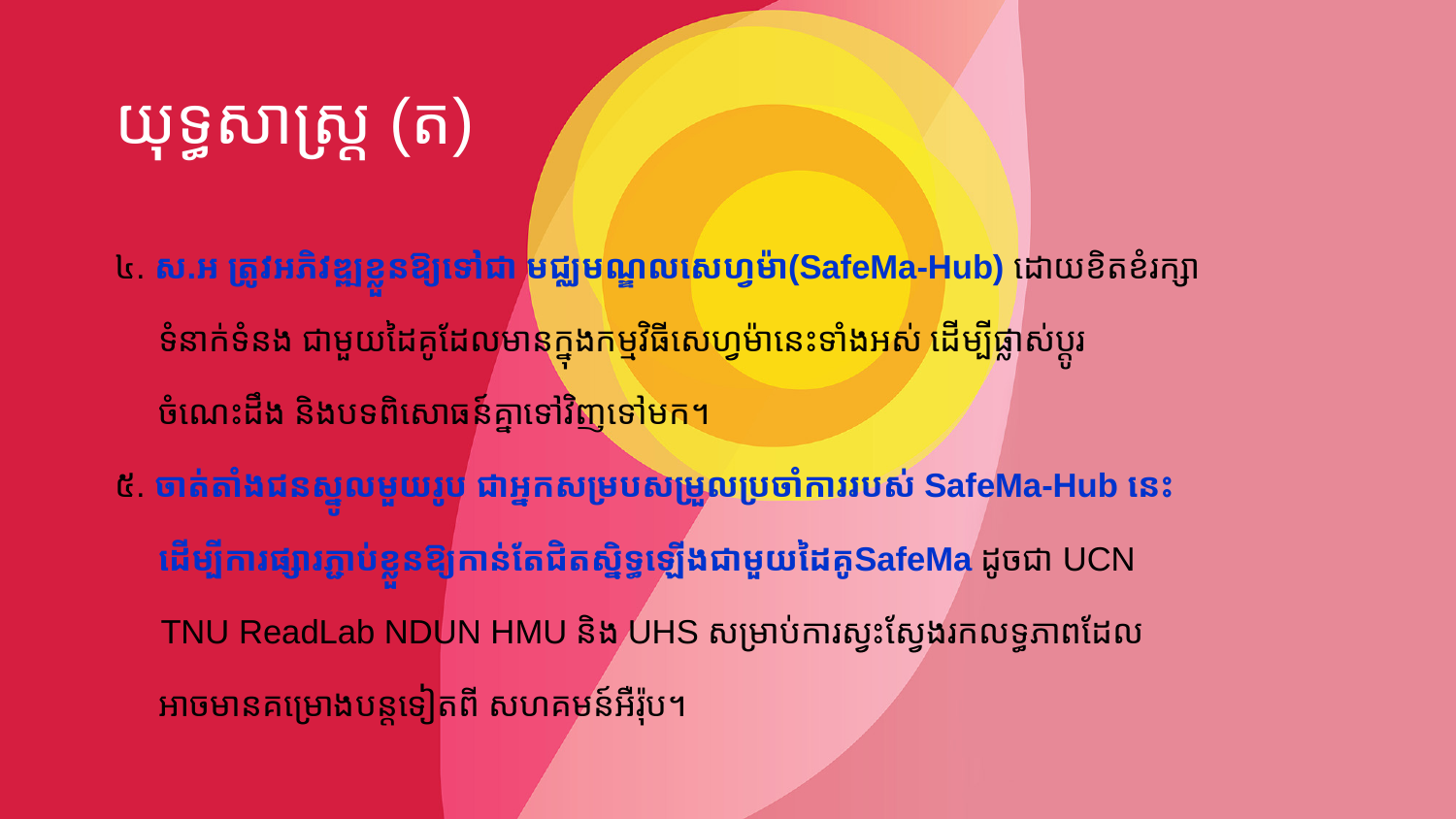

# យុទ្ធសាស្ត្រ (ត)
៤. ស.អ ត្រូវអភិវឌ្ឍខ្លួនឱ្យទៅជា មជ្ឈមណ្ឌលសេហ្វម៉ា(SafeMa-Hub) ដោយខិតខំរក្សា
     ទំនាក់ទំនង ជាមួយដៃគូដែលមានក្នុងកម្មវិធីសេហ្វម៉ានេះទាំងអស់ ដើម្បីផ្លាស់ប្តូរ
     ចំណេះដឹង និងបទពិសោធន៍គ្នាទៅវិញទៅមក។
៥. ចាត់តាំងជនស្នូលមួយរូប ជាអ្នកសម្របសម្រួលប្រចាំការរបស់ SafeMa-Hub នេះ
​     ដើម្បីការផ្សារភ្ជាប់ខ្លួនឱ្យកាន់តែជិតស្និទ្ធឡើងជាមួយដៃគូSafeMa ដូចជា UCN
     TNU ReadLab NDUN HMU និង UHS សម្រាប់ការស្វះស្វែងរកលទ្ធភាពដែល
     អាចមានគម្រោងបន្តទៀតពី សហគមន៍អឺរ៉ុប។